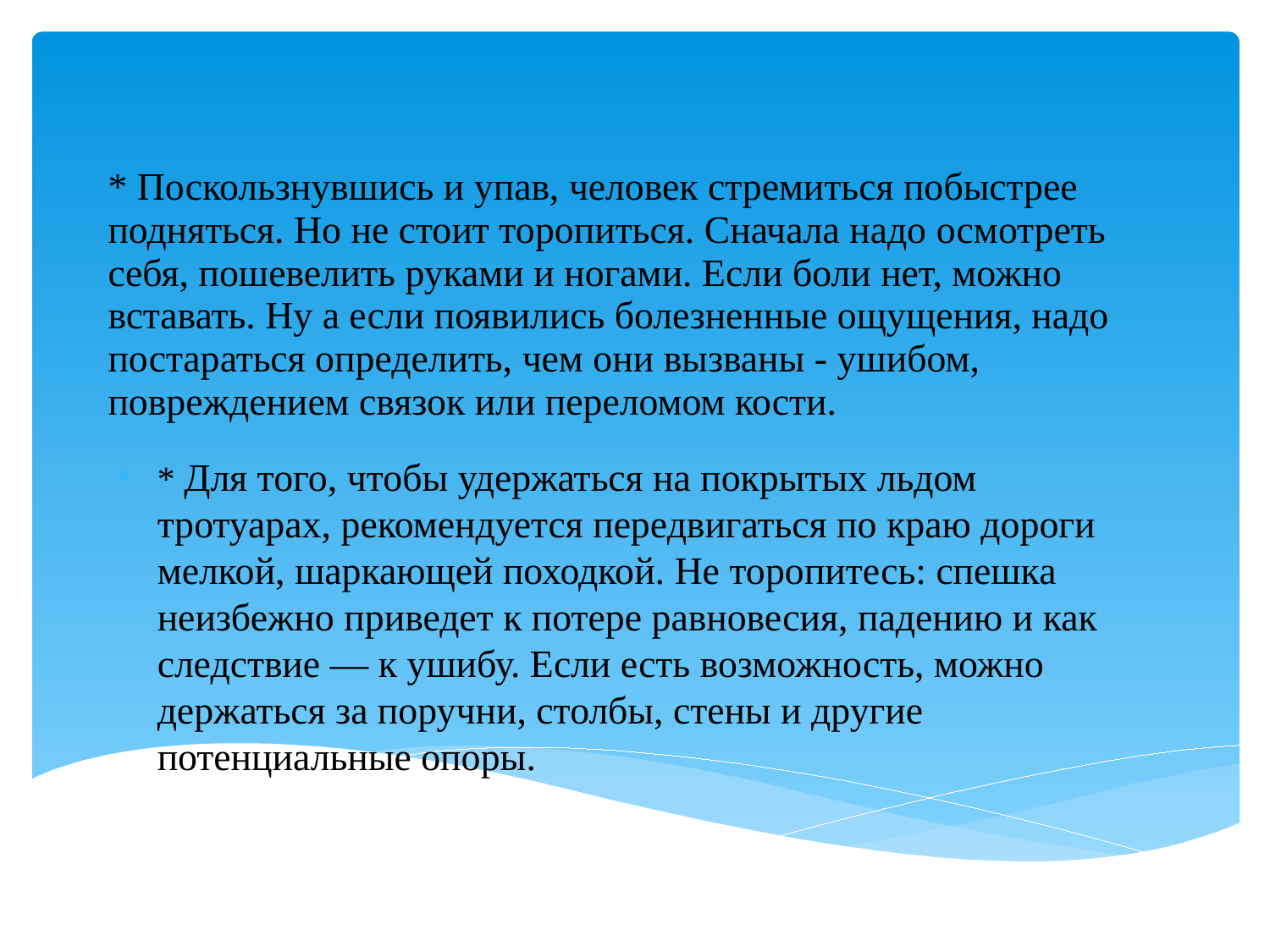

# * Поскользнувшись и упав, человек стремиться побыстрее подняться. Но не стоит торопиться. Сначала надо осмотреть себя, пошевелить руками и ногами. Если боли нет, можно вставать. Ну а если появились болезненные ощущения, надо постараться определить, чем они вызваны - ушибом, повреждением связок или переломом кости.
* Для того, чтобы удержаться на покрытых льдом тротуарах, рекомендуется передвигаться по краю дороги мелкой, шаркающей походкой. Не торопитесь: спешка неизбежно приведет к потере равновесия, падению и как следствие — к ушибу. Если есть возможность, можно держаться за поручни, столбы, стены и другие потенциальные опоры.